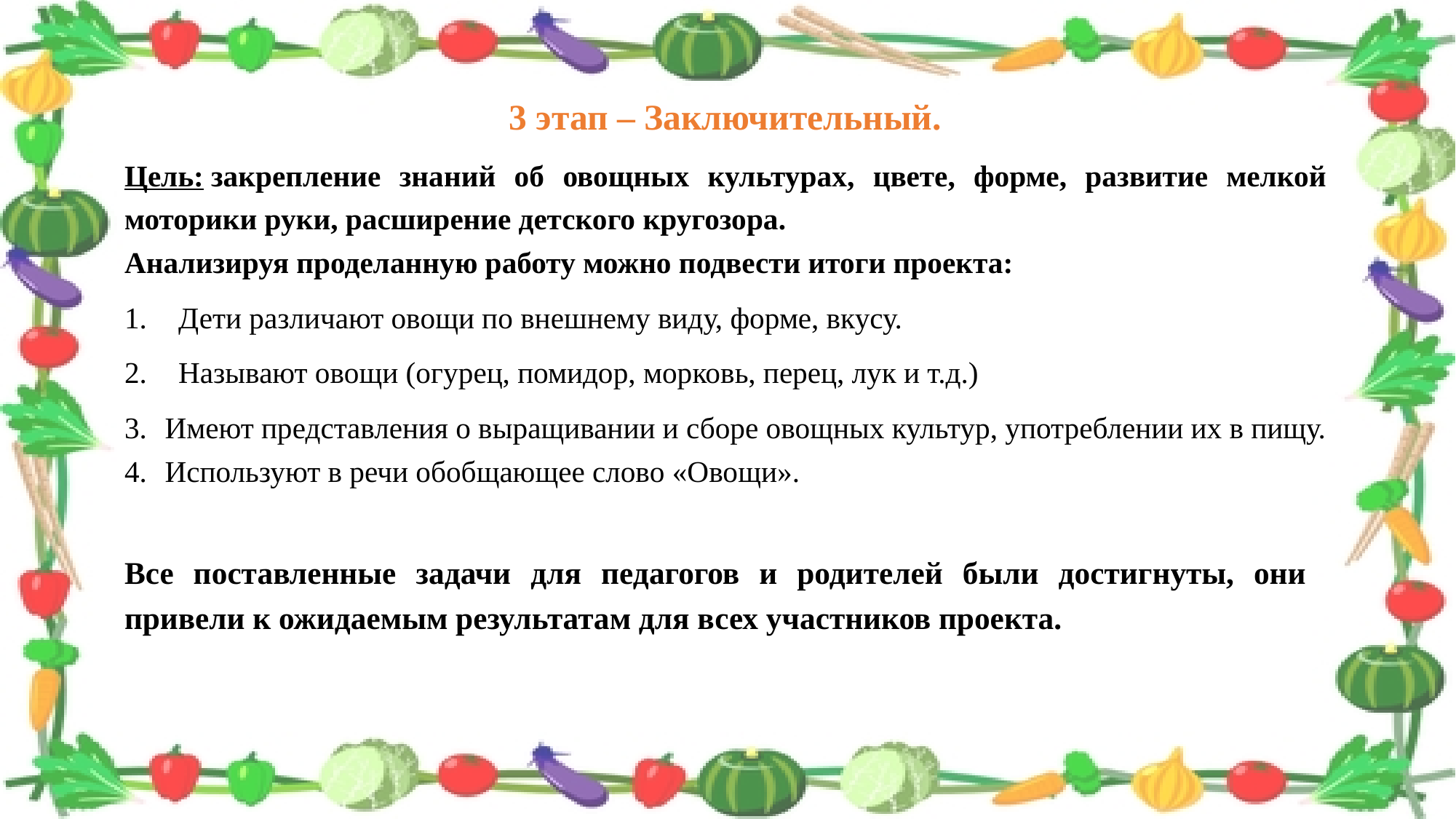

3 этап – Заключительный.
Цель: закрепление знаний об овощных культурах, цвете, форме, развитие мелкой моторики руки, расширение детского кругозора.
Анализируя проделанную работу можно подвести итоги проекта:
Дети различают овощи по внешнему виду, форме, вкусу.
Называют овощи (огурец, помидор, морковь, перец, лук и т.д.)
Имеют представления о выращивании и сборе овощных культур, употреблении их в пищу.
Используют в речи обобщающее слово «Овощи».

Все поставленные задачи для педагогов и родителей были достигнуты, они  привели к ожидаемым результатам для всех участников проекта.